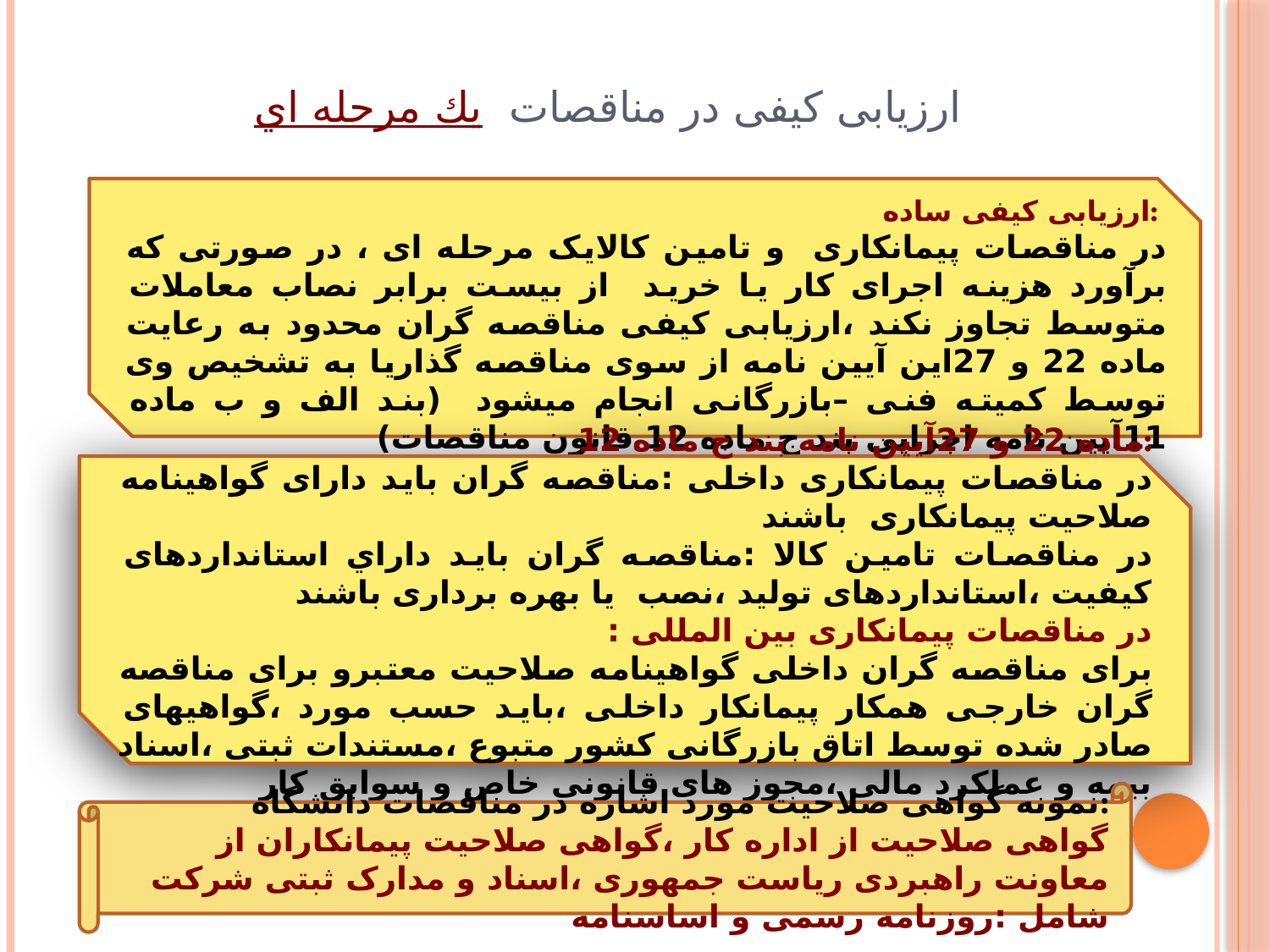

# ارزیابی کیفی در مناقصات  يك مرحله اي

ارزیابی کیفی ساده:
در مناقصات پیمانکاری  و تامین کالایک مرحله ای ، در صورتی که برآورد هزینه اجرای کار یا خرید  از بیست برابر نصاب معاملات متوسط تجاوز نکند ،ارزیابی کیفی مناقصه گران محدود به رعایت ماده 22 و 27این آیین نامه از سوی مناقصه گذاریا به تشخیص وی توسط کمیته فنی –بازرگانی انجام میشود  (بند الف و ب ماده 11آیین نامه اجرایی بند ج ماده 12 قانون مناقصات)
ماده 22 و 27آیین نامه بند ج ماده 12:
در مناقصات پیمانکاری داخلی :مناقصه گران باید دارای گواهینامه صلاحیت پیمانکاری  باشند
در مناقصات تامين كالا :مناقصه گران بايد داراي استانداردهای کیفیت ،استانداردهای تولید ،نصب  یا بهره برداری باشند
در مناقصات پیمانکاری بین المللی :
برای مناقصه گران داخلی گواهینامه صلاحیت معتبرو برای مناقصه گران خارجی همکار پیمانکار داخلی ،باید حسب مورد ،گواهیهای صادر شده توسط اتاق بازرگانی کشور متبوع ،مستندات ثبتی ،اسناد بیمه و عملکرد مالی ،مجوز های قانونی خاص و سوابق کار

نمونه گواهی صلاحیت مورد اشاره در مناقصات دانشگاه:
گواهی صلاحیت از اداره کار ،گواهی صلاحیت پیمانکاران از معاونت راهبردی ریاست جمهوری ،اسناد و مدارک ثبتی شرکت شامل :روزنامه رسمی و اساسنامه